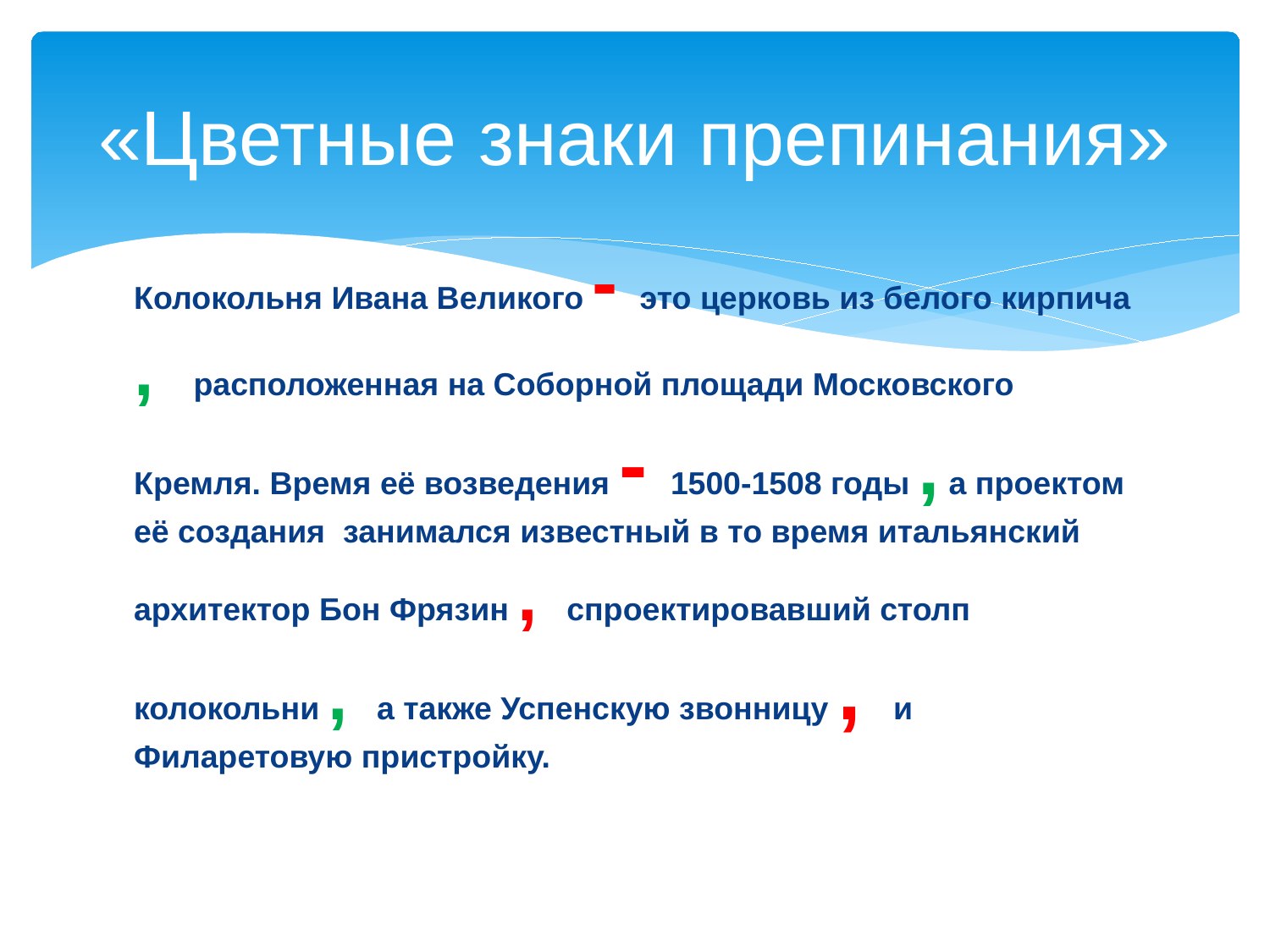

# «Цветные знаки препинания»
Колокольня Ивана Великого - это церковь из белого кирпича ,  расположенная на Соборной площади Московского Кремля. Время её возведения - 1500-1508 годы , а проектом её создания  занимался известный в то время итальянский архитектор Бон Фрязин ,  спроектировавший столп колокольни ,  а также Успенскую звонницу ,  и Филаретовую пристройку.